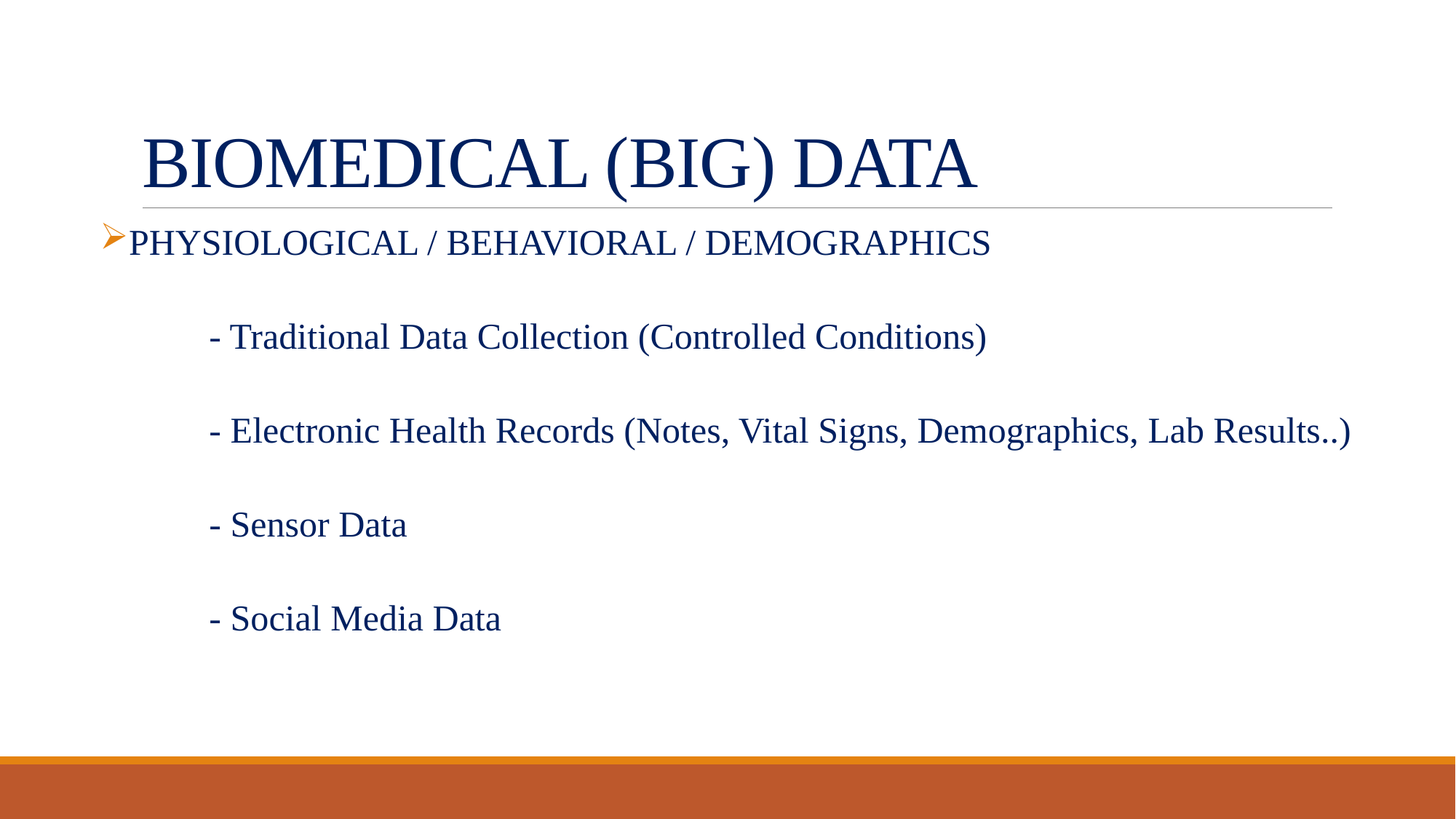

# BIOMEDICAL (BIG) DATA
PHYSIOLOGICAL / BEHAVIORAL / DEMOGRAPHICS
	- Traditional Data Collection (Controlled Conditions)
	- Electronic Health Records (Notes, Vital Signs, Demographics, Lab Results..)
	- Sensor Data
	- Social Media Data